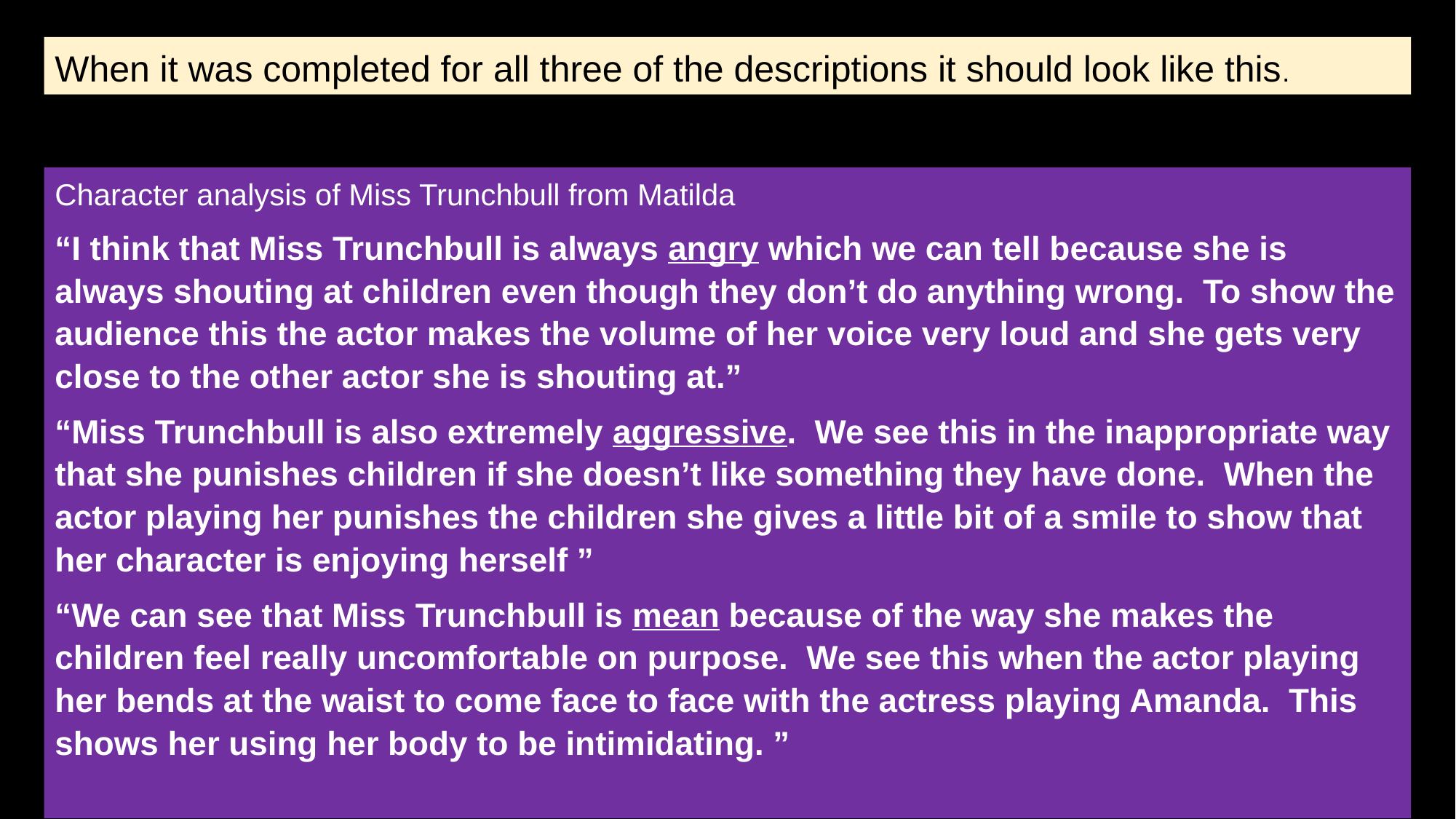

When it was completed for all three of the descriptions it should look like this.
Character analysis of Miss Trunchbull from Matilda
“I think that Miss Trunchbull is always angry which we can tell because she is always shouting at children even though they don’t do anything wrong.  To show the audience this the actor makes the volume of her voice very loud and she gets very close to the other actor she is shouting at.”
“Miss Trunchbull is also extremely aggressive.  We see this in the inappropriate way that she punishes children if she doesn’t like something they have done.  When the actor playing her punishes the children she gives a little bit of a smile to show that her character is enjoying herself ”
“We can see that Miss Trunchbull is mean because of the way she makes the children feel really uncomfortable on purpose.  We see this when the actor playing her bends at the waist to come face to face with the actress playing Amanda.  This shows her using her body to be intimidating. ”